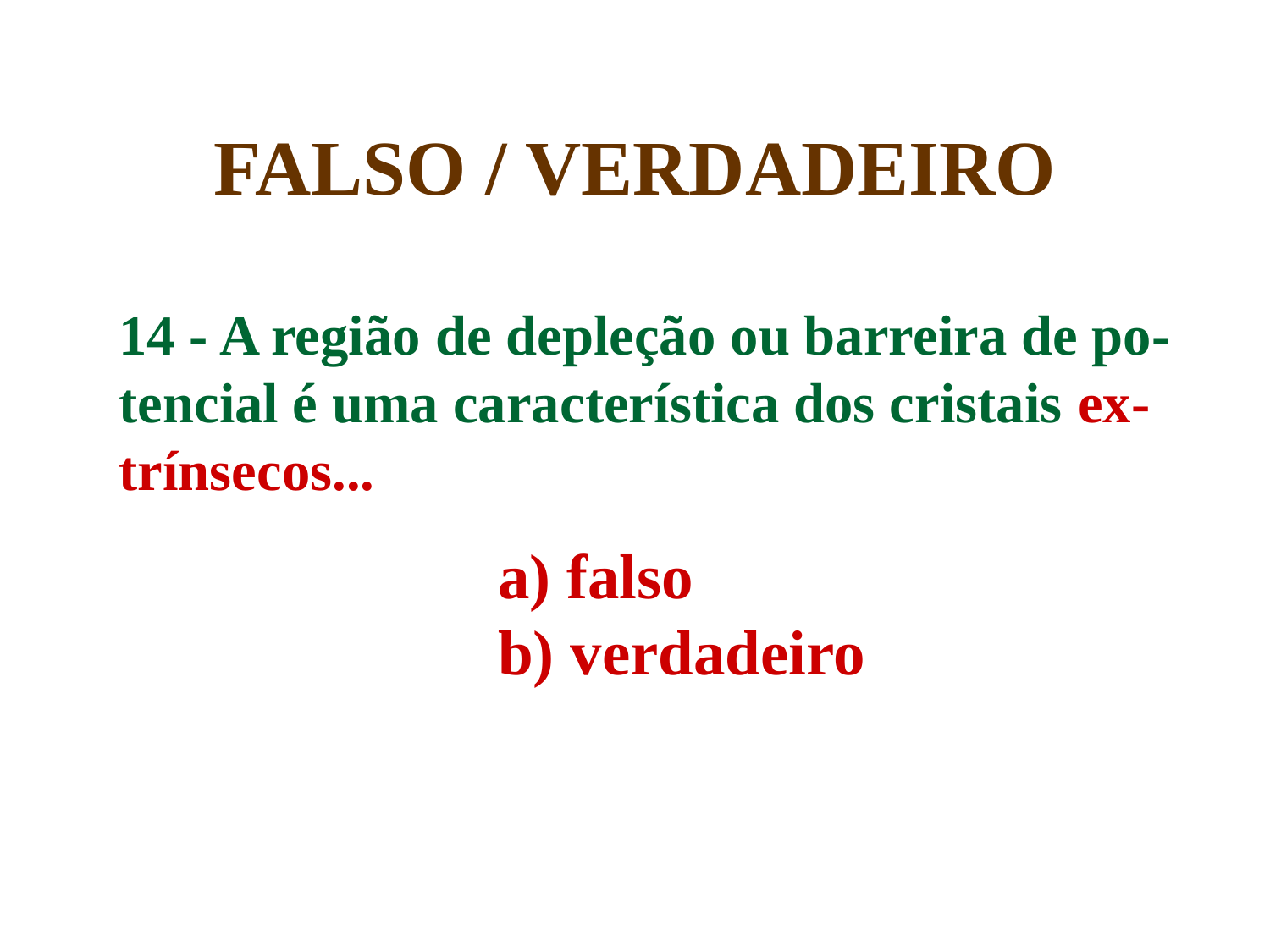

# FALSO / VERDADEIRO
14 - A região de depleção ou barreira de po-
tencial é uma característica dos cristais ex-
trínsecos...
a) falso
b) verdadeiro